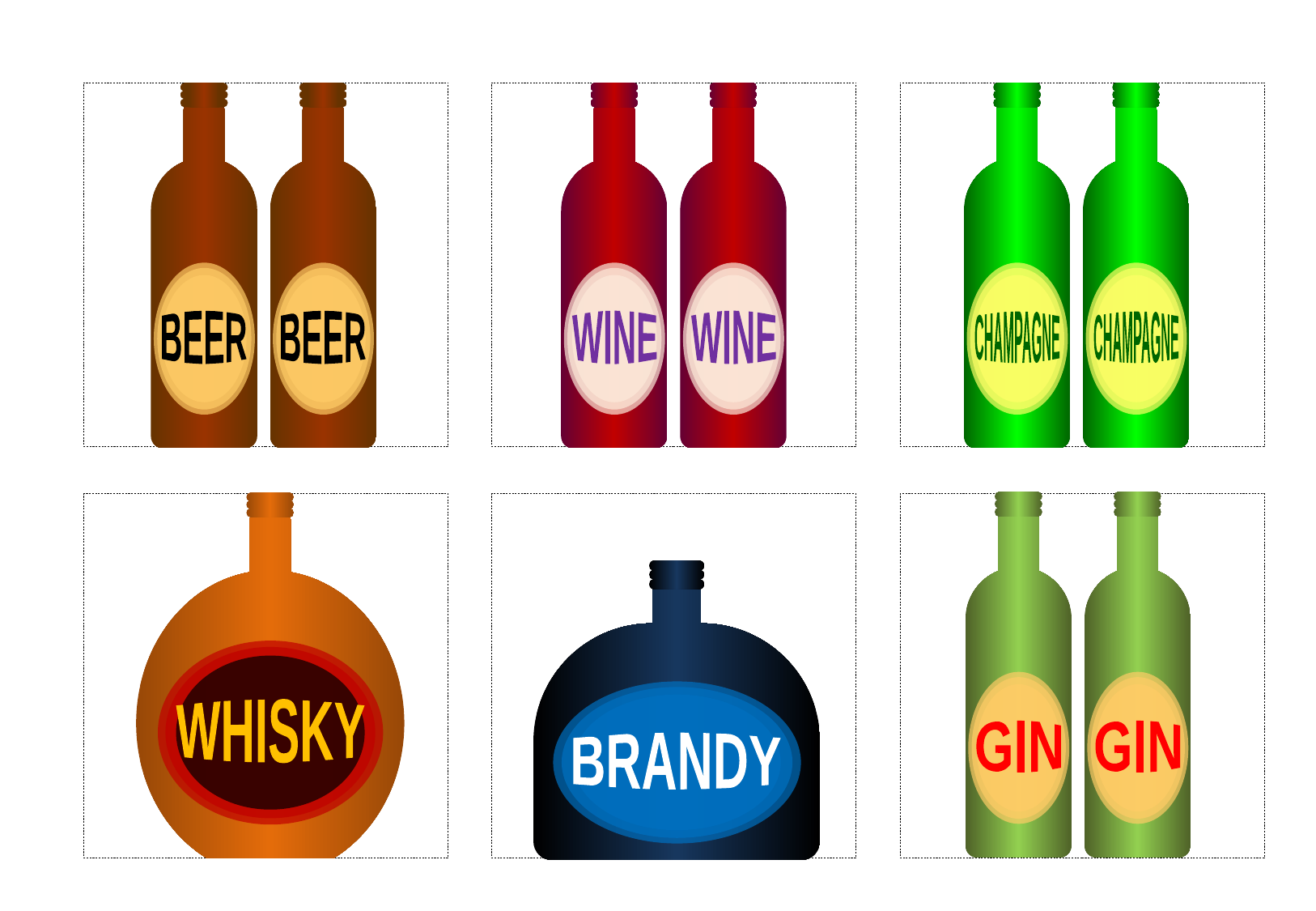

BEER

BEER

WINE

WINE

CHAMPAGNE

CHAMPAGNE

GIN

GIN

WHISKY

BRANDY